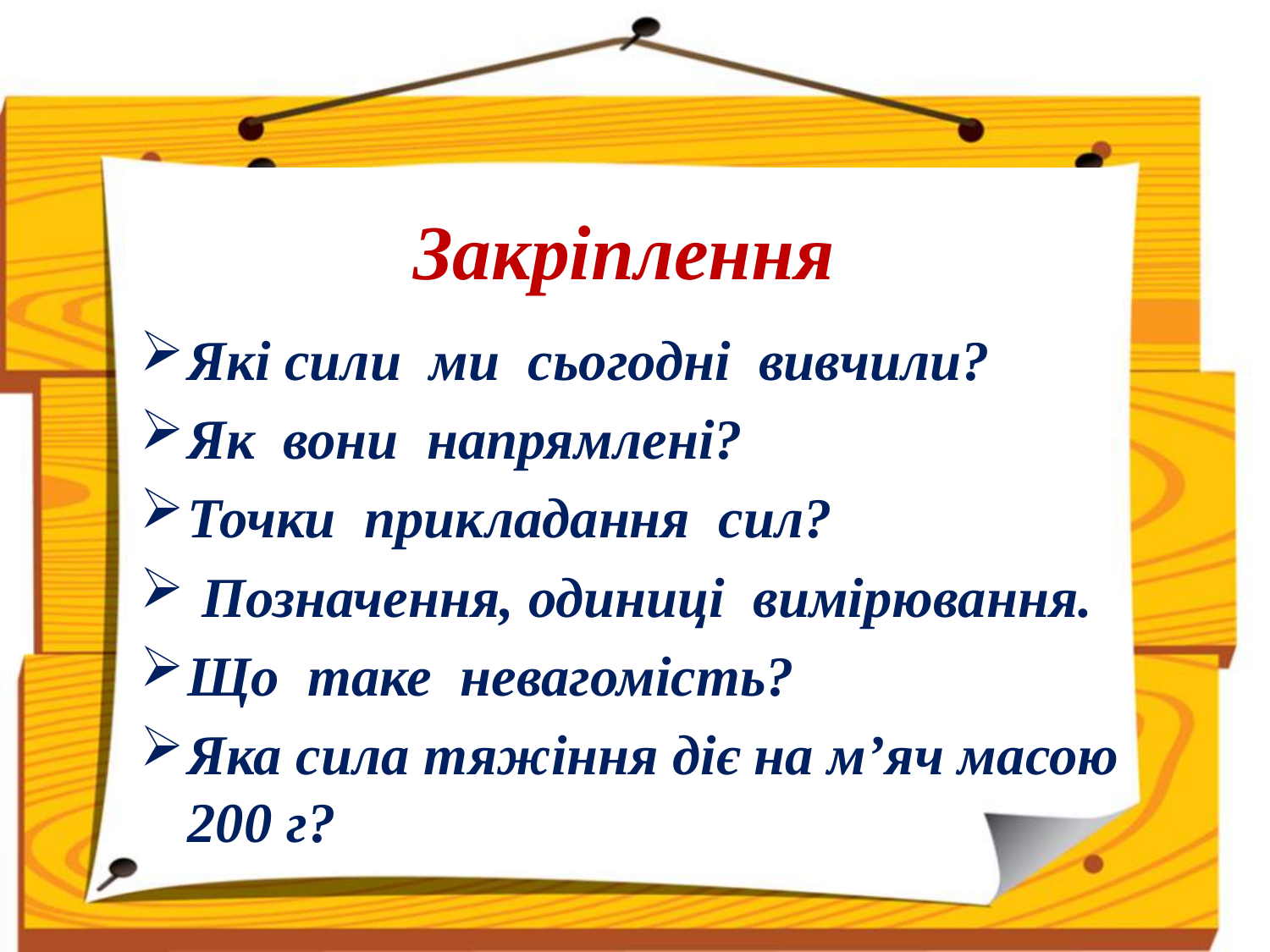

# Закріплення
Які сили  ми  сьогодні  вивчили?
Як  вони  напрямлені?
Точки  прикладання  сил?
 Позначення, одиниці  вимірювання.
Що  таке  невагомість?
Яка сила тяжіння діє на м’яч масою 200 г?